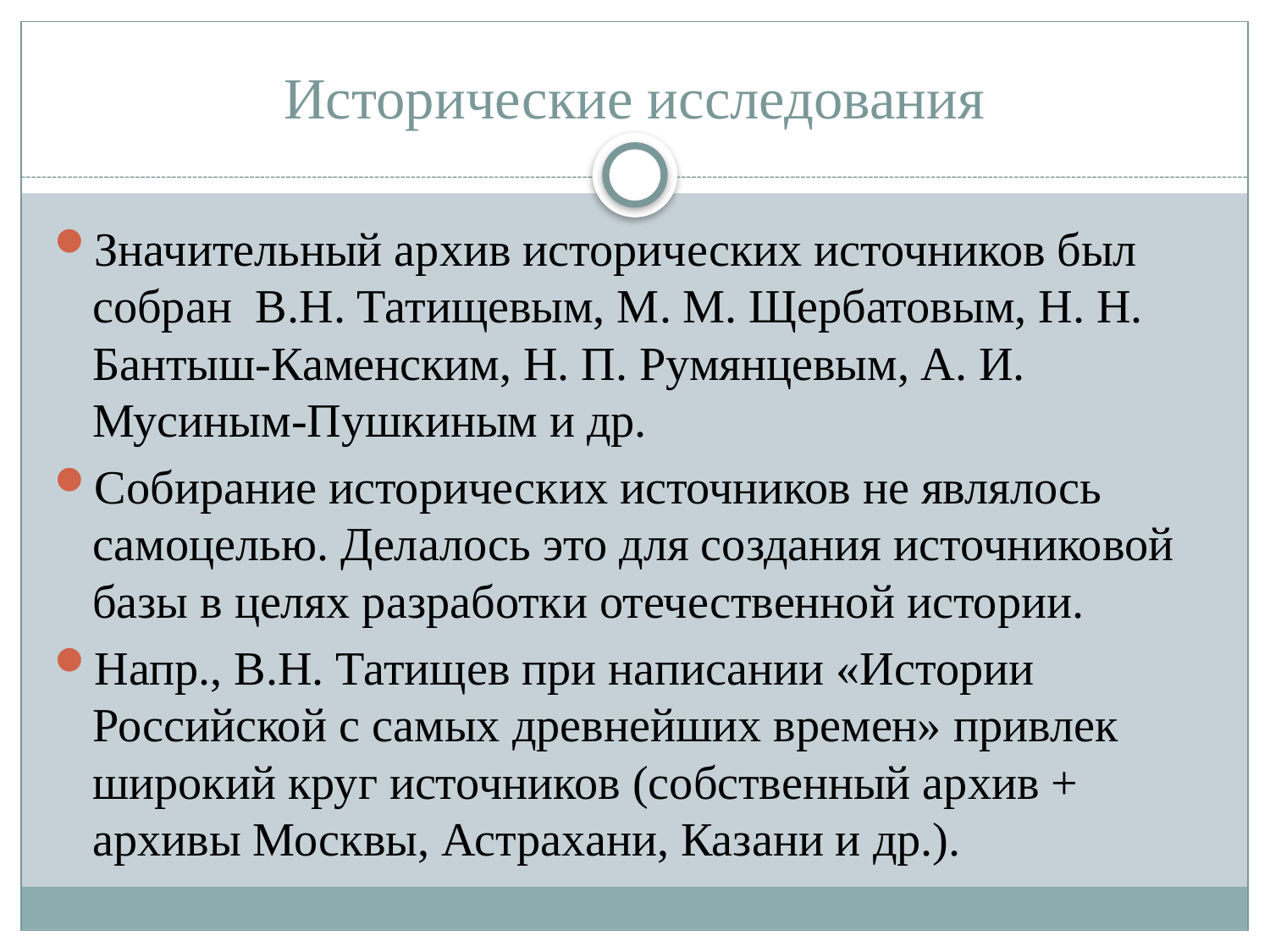

# Исторические исследования
Значительный архив исторических источников был собран  В.Н. Татищевым, М. М. Щербатовым, Н. Н. Бантыш-Каменским, Н. П. Румянцевым, А. И. Мусиным-Пушкиным и др.
Собирание исторических источников не являлось самоцелью. Делалось это для создания источниковой базы в целях разработки отечественной истории.
Напр., В.Н. Татищев при написании «Истории Российской с самых древнейших времен» привлек широкий круг источников (собственный архив + архивы Москвы, Астрахани, Казани и др.).